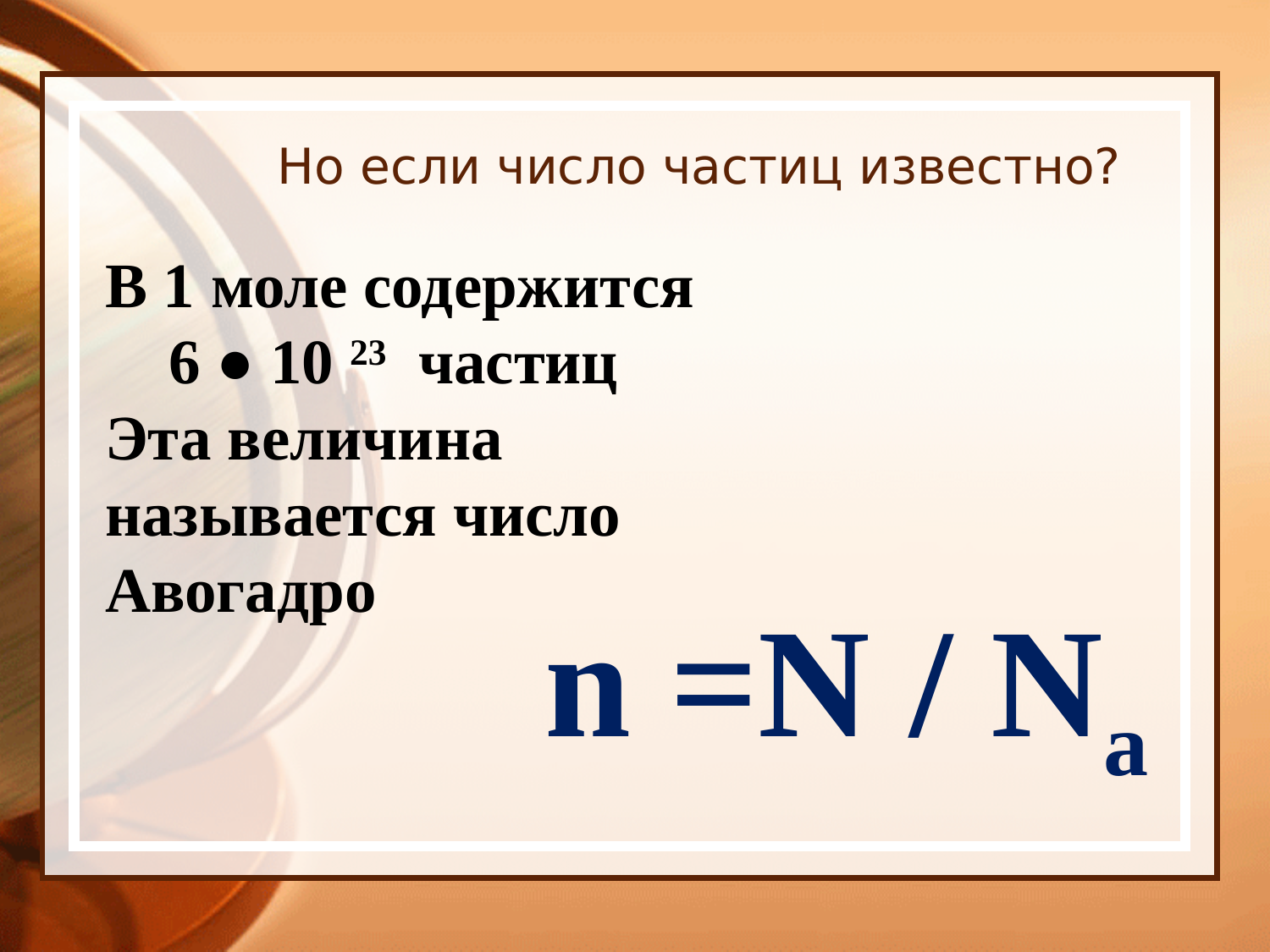

# Но если число частиц известно?
В 1 моле содержится
    6 ● 10 23  частиц
Эта величина
называется число
Авогадро

n =N / Na